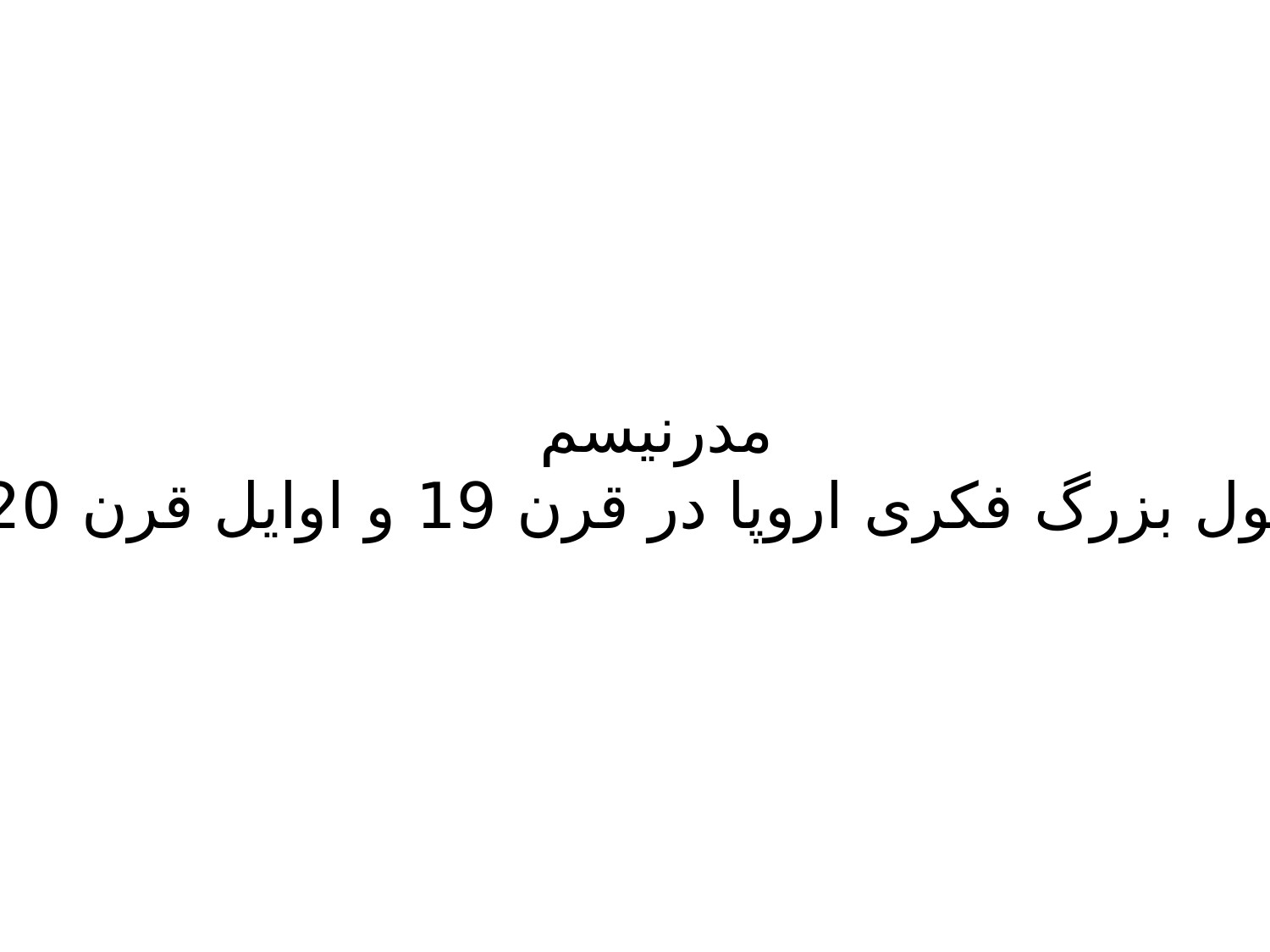

مدرنیسم
تحول بزرگ فکری اروپا در قرن 19 و اوایل قرن 20